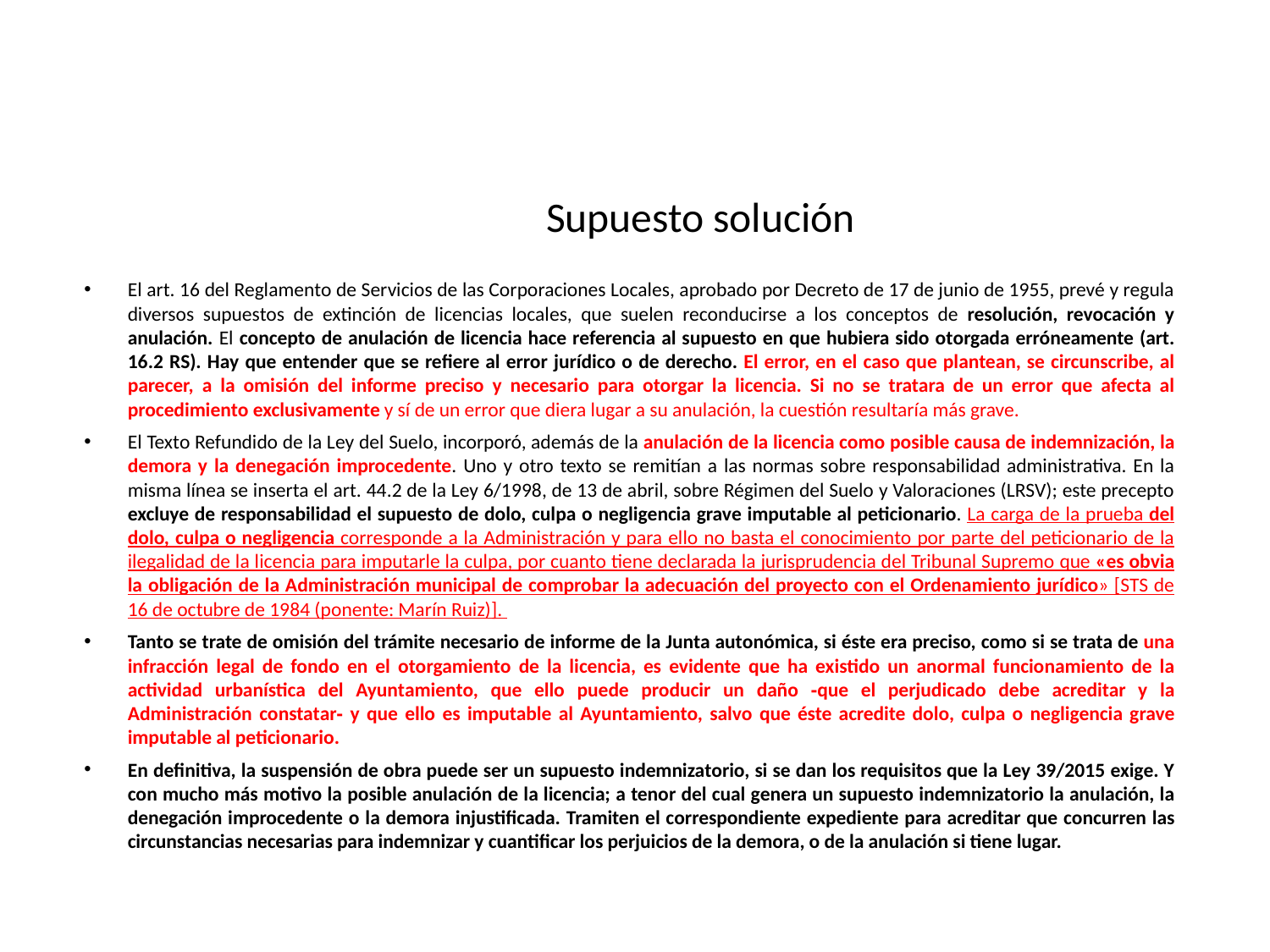

# Supuesto solución
El art. 16 del Reglamento de Servicios de las Corporaciones Locales, aprobado por Decreto de 17 de junio de 1955, prevé y regula diversos supuestos de extinción de licencias locales, que suelen reconducirse a los conceptos de resolución, revocación y anulación. El concepto de anulación de licencia hace referencia al supuesto en que hubiera sido otorgada erróneamente (art. 16.2 RS). Hay que entender que se refiere al error jurídico o de derecho. El error, en el caso que plantean, se circunscribe, al parecer, a la omisión del informe preciso y necesario para otorgar la licencia. Si no se tratara de un error que afecta al procedimiento exclusivamente y sí de un error que diera lugar a su anulación, la cuestión resultaría más grave.
El Texto Refundido de la Ley del Suelo, incorporó, además de la anulación de la licencia como posible causa de indemnización, la demora y la denegación improcedente. Uno y otro texto se remitían a las normas sobre responsabilidad administrativa. En la misma línea se inserta el art. 44.2 de la Ley 6/1998, de 13 de abril, sobre Régimen del Suelo y Valoraciones (LRSV); este precepto excluye de responsabilidad el supuesto de dolo, culpa o negligencia grave imputable al peticionario. La carga de la prueba del dolo, culpa o negligencia corresponde a la Administración y para ello no basta el conocimiento por parte del peticionario de la ilegalidad de la licencia para imputarle la culpa, por cuanto tiene declarada la jurisprudencia del Tribunal Supremo que «es obvia la obligación de la Administración municipal de comprobar la adecuación del proyecto con el Ordenamiento jurídico» [STS de 16 de octubre de 1984 (ponente: Marín Ruiz)].
Tanto se trate de omisión del trámite necesario de informe de la Junta autonómica, si éste era preciso, como si se trata de una infracción legal de fondo en el otorgamiento de la licencia, es evidente que ha existido un anormal funcionamiento de la actividad urbanística del Ayuntamiento, que ello puede producir un daño ‐que el perjudicado debe acreditar y la Administración constatar‐ y que ello es imputable al Ayuntamiento, salvo que éste acredite dolo, culpa o negligencia grave imputable al peticionario.
En definitiva, la suspensión de obra puede ser un supuesto indemnizatorio, si se dan los requisitos que la Ley 39/2015 exige. Y con mucho más motivo la posible anulación de la licencia; a tenor del cual genera un supuesto indemnizatorio la anulación, la denegación improcedente o la demora injustificada. Tramiten el correspondiente expediente para acreditar que concurren las circunstancias necesarias para indemnizar y cuantificar los perjuicios de la demora, o de la anulación si tiene lugar.